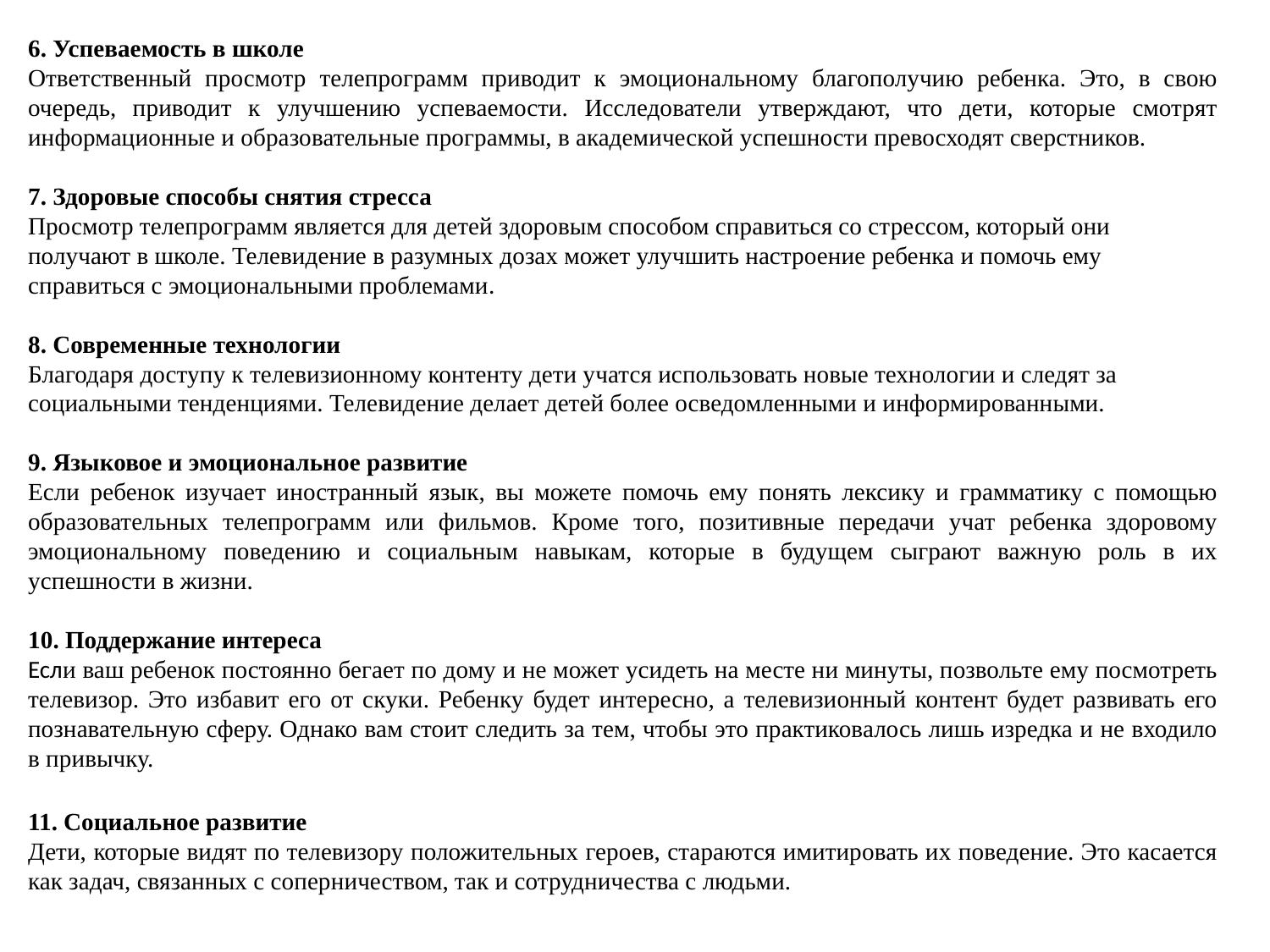

6. Успеваемость в школе
Ответственный просмотр телепрограмм приводит к эмоциональному благополучию ребенка. Это, в свою очередь, приводит к улучшению успеваемости. Исследователи утверждают, что дети, которые смотрят информационные и образовательные программы, в академической успешности превосходят сверстников.

7. Здоровые способы снятия стресса
Просмотр телепрограмм является для детей здоровым способом справиться со стрессом, который они получают в школе. Телевидение в разумных дозах может улучшить настроение ребенка и помочь ему справиться с эмоциональными проблемами.

8. Современные технологии
Благодаря доступу к телевизионному контенту дети учатся использовать новые технологии и следят за социальными тенденциями. Телевидение делает детей более осведомленными и информированными.

9. Языковое и эмоциональное развитие
Если ребенок изучает иностранный язык, вы можете помочь ему понять лексику и грамматику с помощью образовательных телепрограмм или фильмов. Кроме того, позитивные передачи учат ребенка здоровому эмоциональному поведению и социальным навыкам, которые в будущем сыграют важную роль в их успешности в жизни.

10. Поддержание интереса
Если ваш ребенок постоянно бегает по дому и не может усидеть на месте ни минуты, позвольте ему посмотреть телевизор. Это избавит его от скуки. Ребенку будет интересно, а телевизионный контент будет развивать его познавательную сферу. Однако вам стоит следить за тем, чтобы это практиковалось лишь изредка и не входило в привычку.

11. Социальное развитие
Дети, которые видят по телевизору положительных героев, стараются имитировать их поведение. Это касается как задач, связанных с соперничеством, так и сотрудничества с людьми.